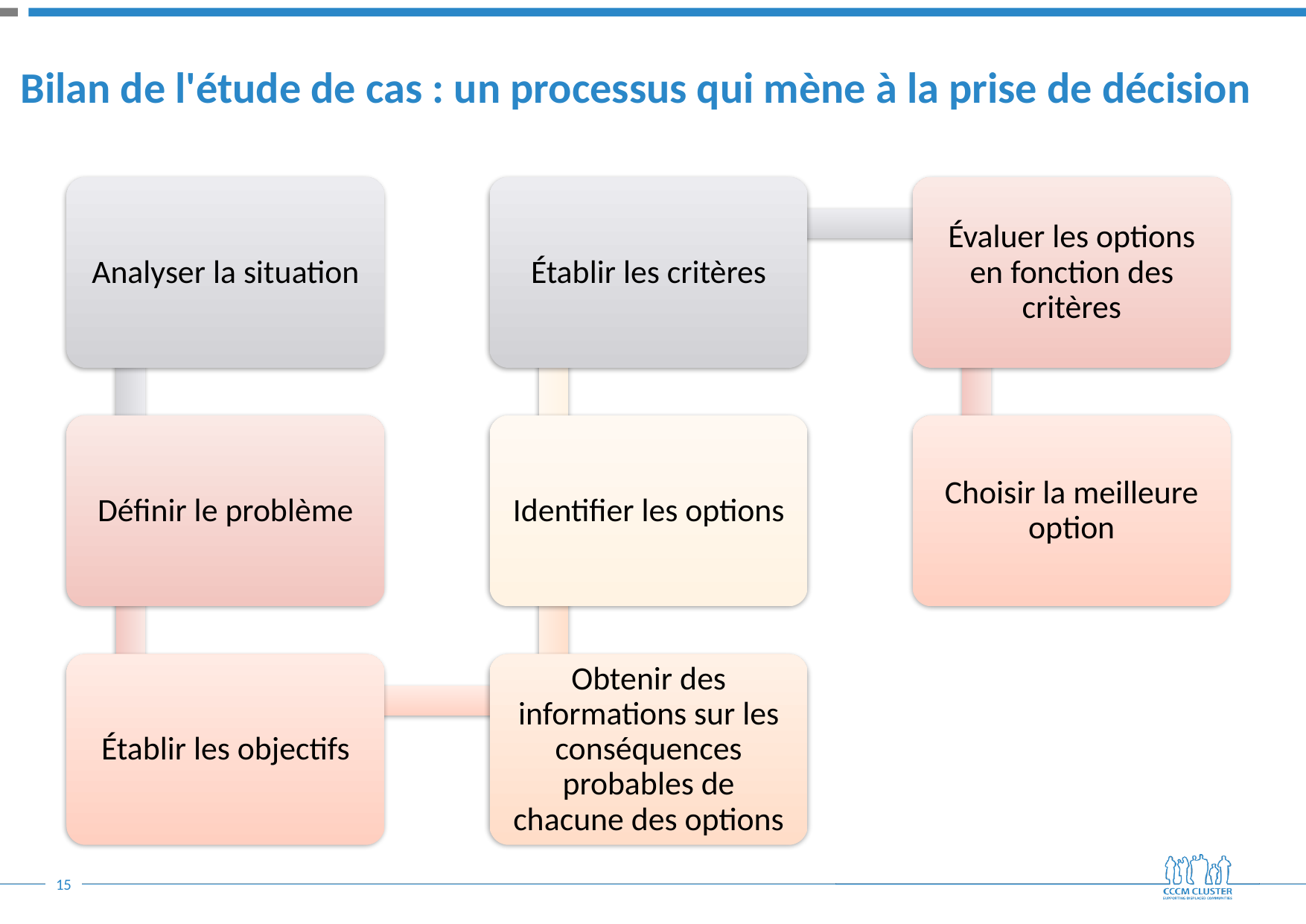

# Bilan de l'étude de cas : un processus qui mène à la prise de décision

Analyser la situation

Établir les critères

Évaluer les options en fonction des critères

Définir le problème

Identifier les options

Choisir la meilleure option

Établir les objectifs

Obtenir des informations sur les conséquences probables de chacune des options